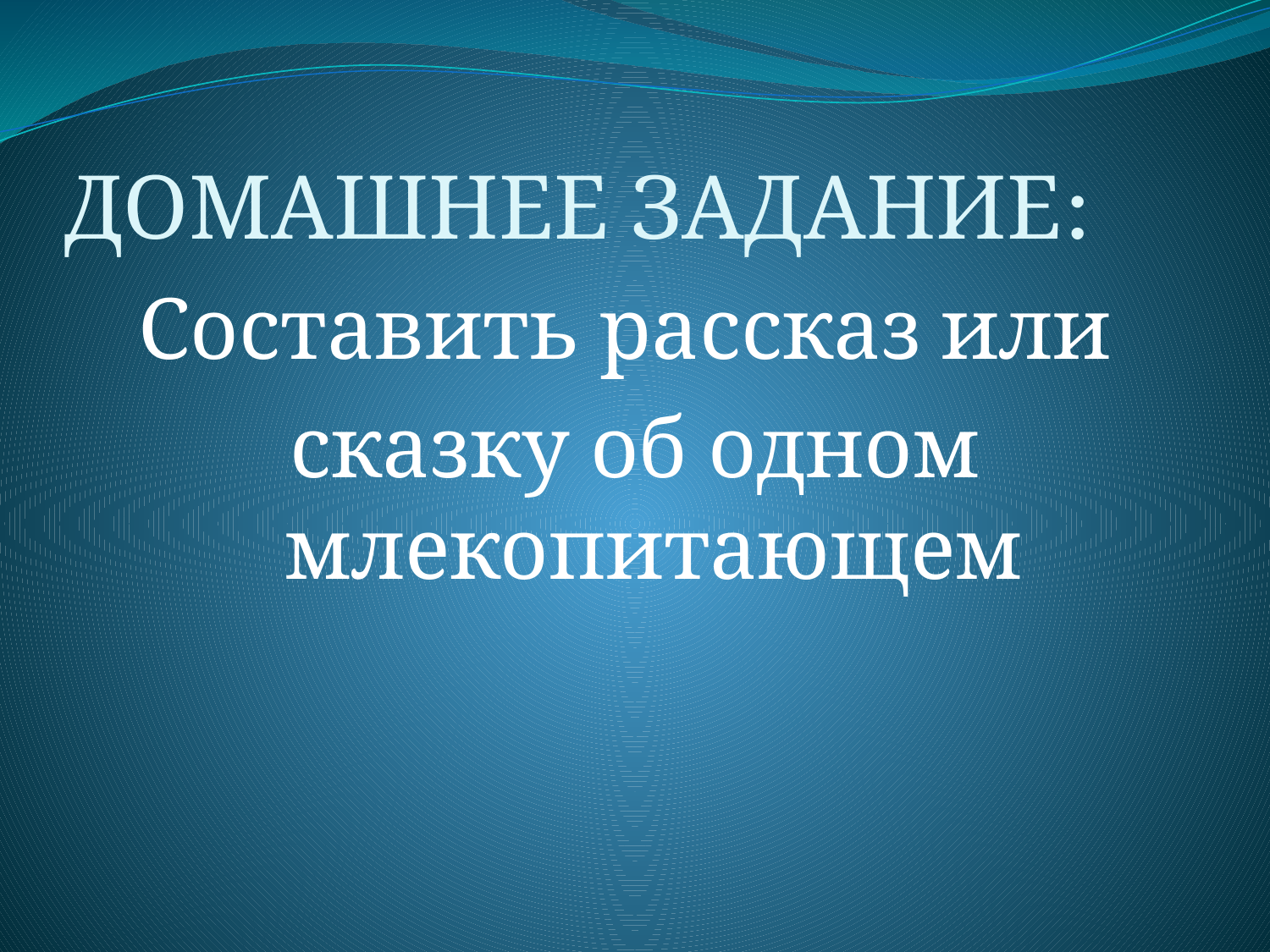

# ДОМАШНЕЕ ЗАДАНИЕ:
Составить рассказ или
сказку об одном млекопитающем